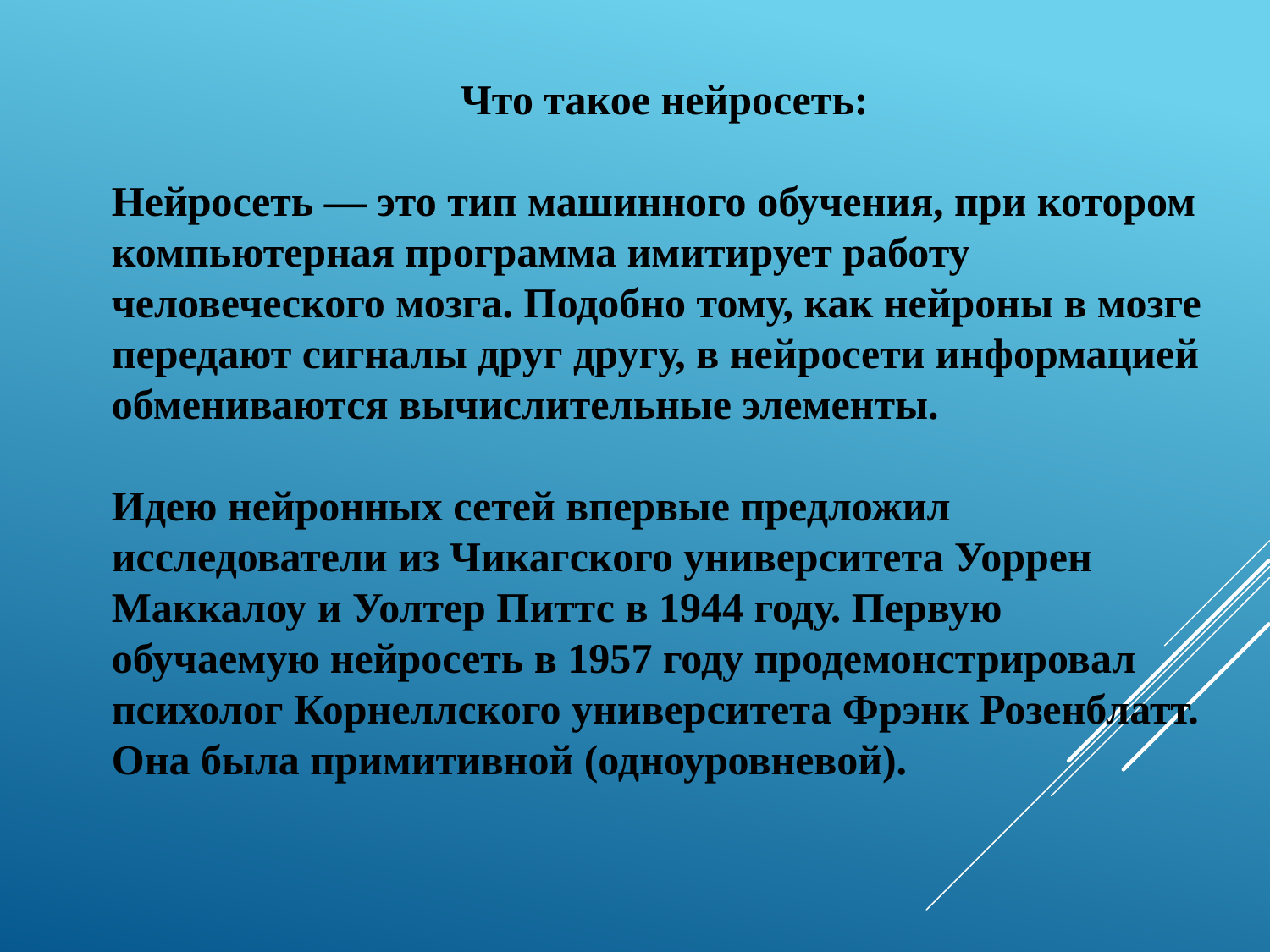

Что такое нейросеть:
Нейросеть — это тип машинного обучения, при котором компьютерная программа имитирует работу человеческого мозга. Подобно тому, как нейроны в мозге передают сигналы друг другу, в нейросети информацией обмениваются вычислительные элементы.
Идею нейронных сетей впервые предложил исследователи из Чикагского университета Уоррен Маккалоу и Уолтер Питтс в 1944 году. Первую обучаемую нейросеть в 1957 году продемонстрировал психолог Корнеллского университета Фрэнк Розенблатт. Она была примитивной (одноуровневой).